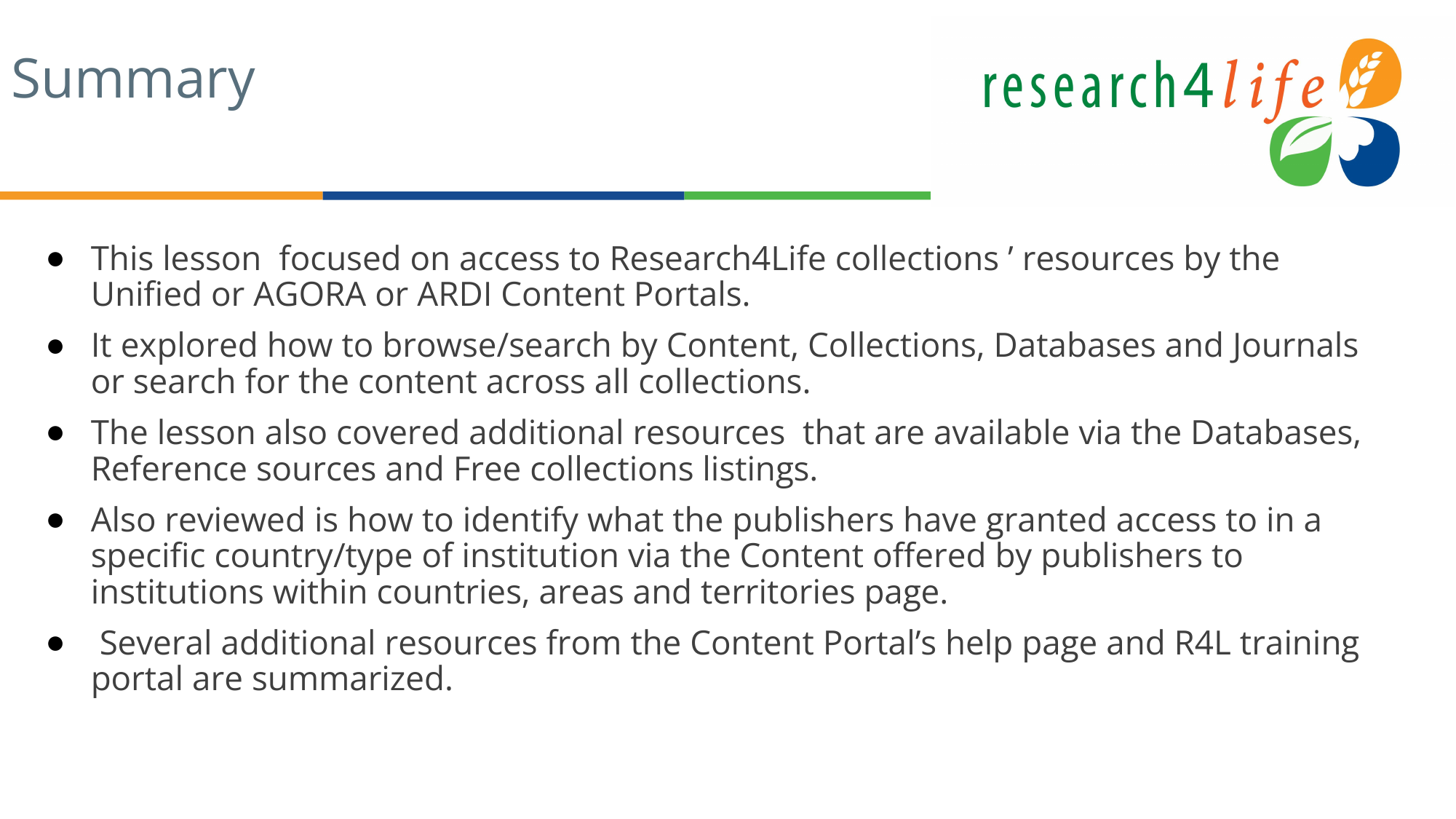

# Summary
This lesson  focused on access to Research4Life collections ’ resources by the Unified or AGORA or ARDI Content Portals.
It explored how to browse/search by Content, Collections, Databases and Journals or search for the content across all collections.
The lesson also covered additional resources  that are available via the Databases, Reference sources and Free collections listings.
Also reviewed is how to identify what the publishers have granted access to in a specific country/type of institution via the Content offered by publishers to institutions within countries, areas and territories page.
 Several additional resources from the Content Portal’s help page and R4L training portal are summarized.